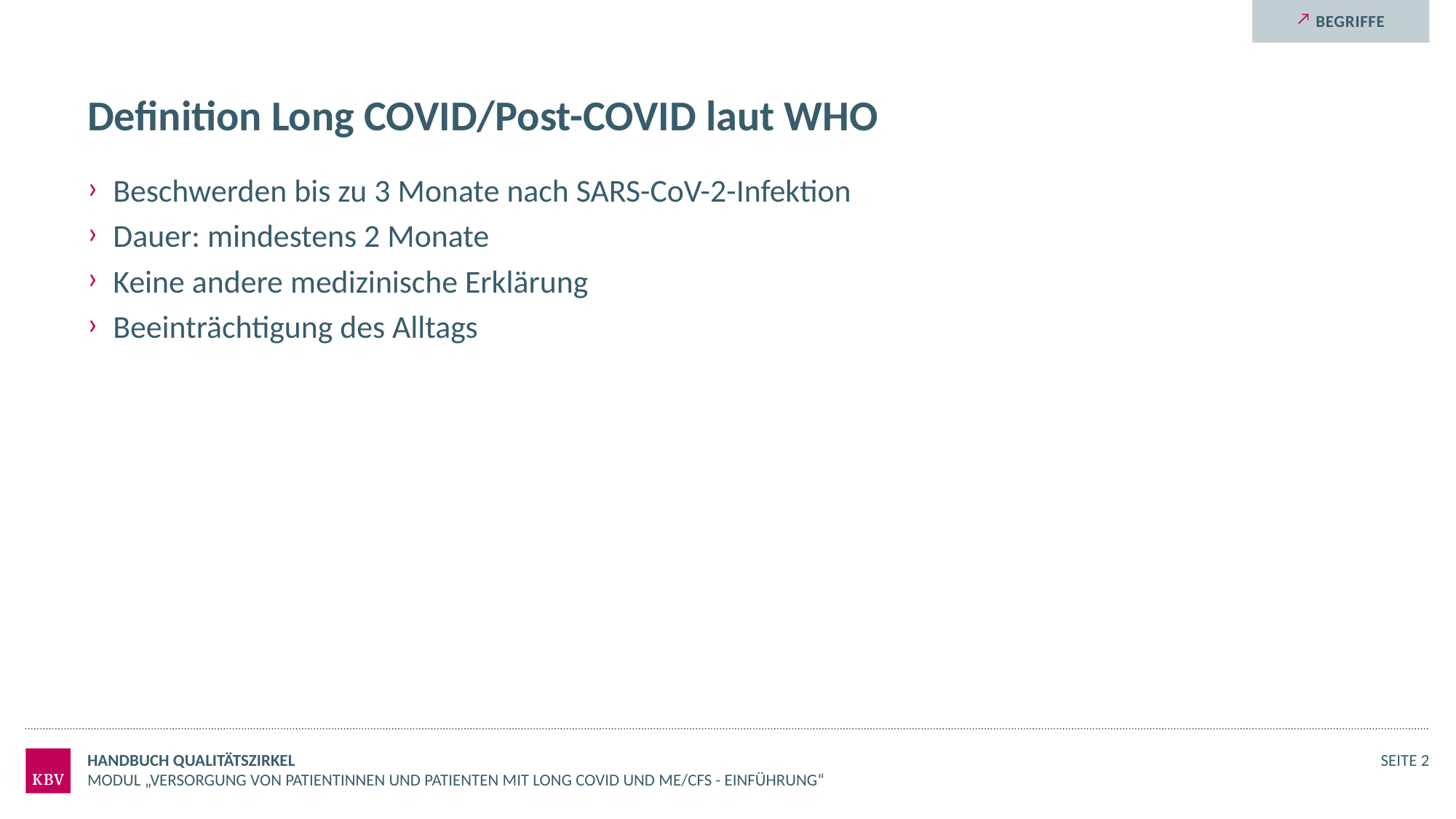

Begriffe
# Definition Long COVID/Post-COVID laut WHO
Beschwerden bis zu 3 Monate nach SARS-CoV-2-Infektion
Dauer: mindestens 2 Monate
Keine andere medizinische Erklärung
Beeinträchtigung des Alltags
Handbuch Qualitätszirkel
Seite 2
Modul „Versorgung von Patientinnen und Patienten mit Long COVID und ME/CFS - Einführung“